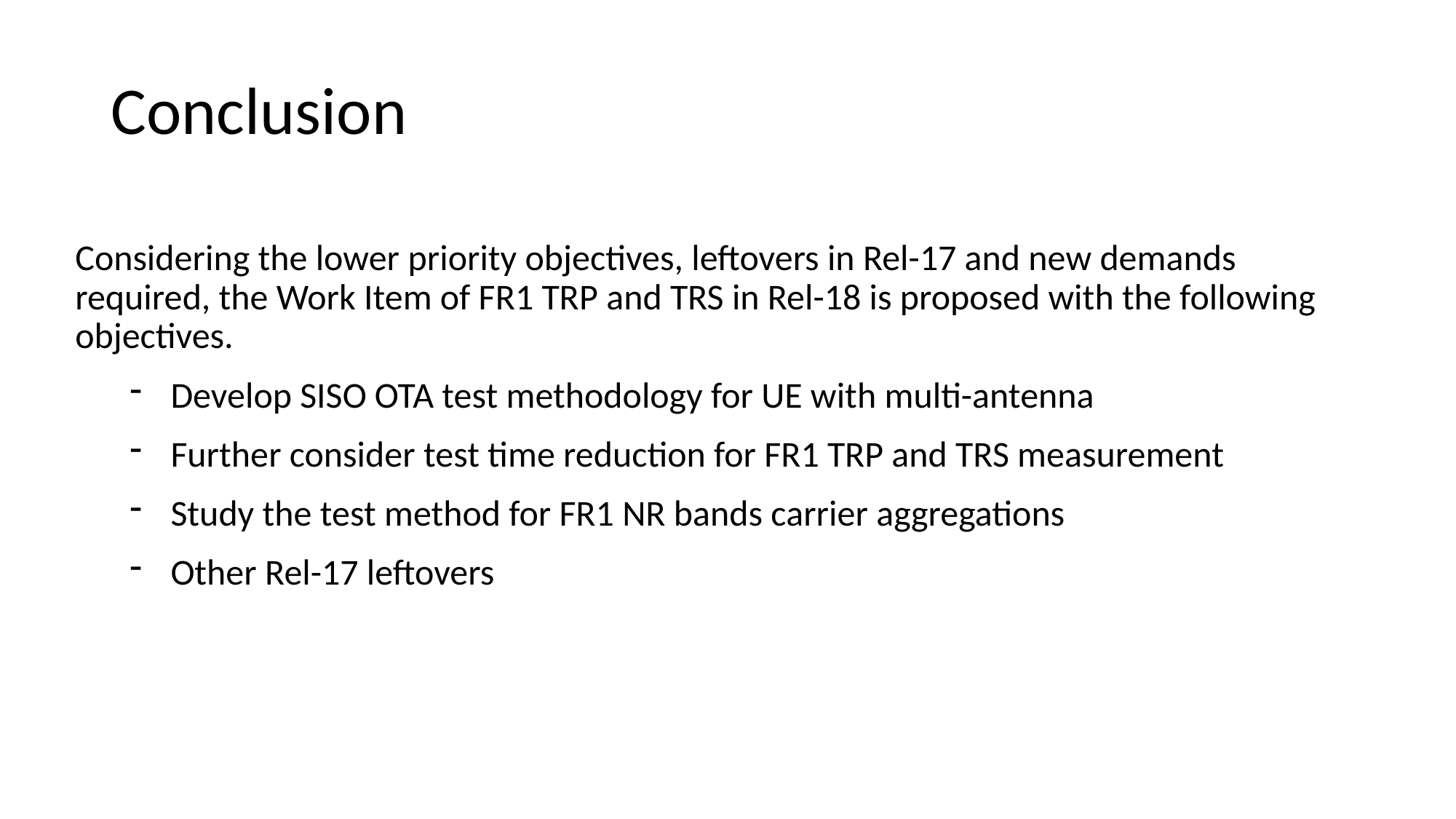

# Conclusion
Considering the lower priority objectives, leftovers in Rel-17 and new demands required, the Work Item of FR1 TRP and TRS in Rel-18 is proposed with the following objectives.
Develop SISO OTA test methodology for UE with multi-antenna
Further consider test time reduction for FR1 TRP and TRS measurement
Study the test method for FR1 NR bands carrier aggregations
Other Rel-17 leftovers